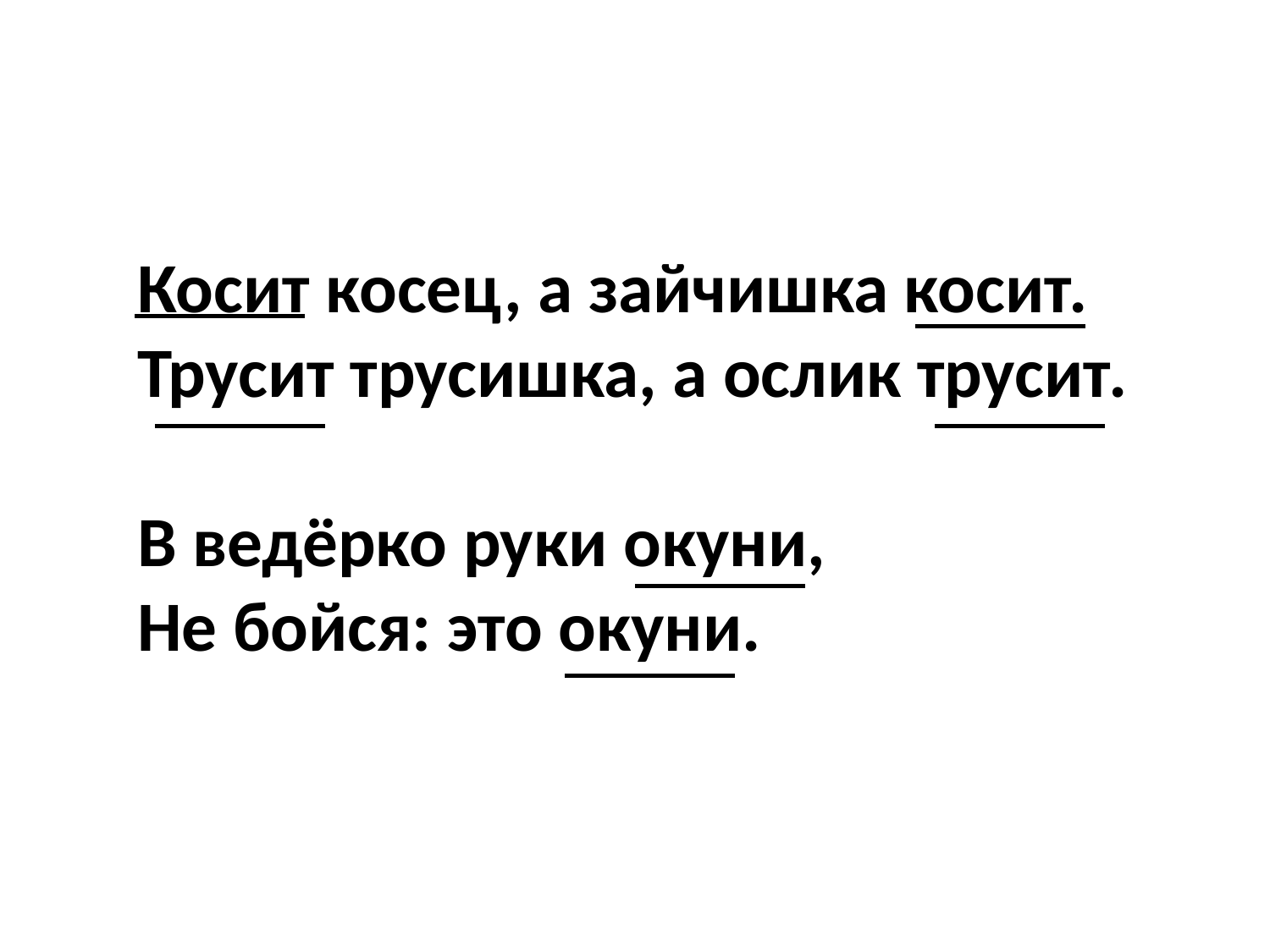

Косит косец, а зайчишка косит.
Трусит трусишка, а ослик трусит.

В ведёрко руки окуни,
Не бойся: это окуни.